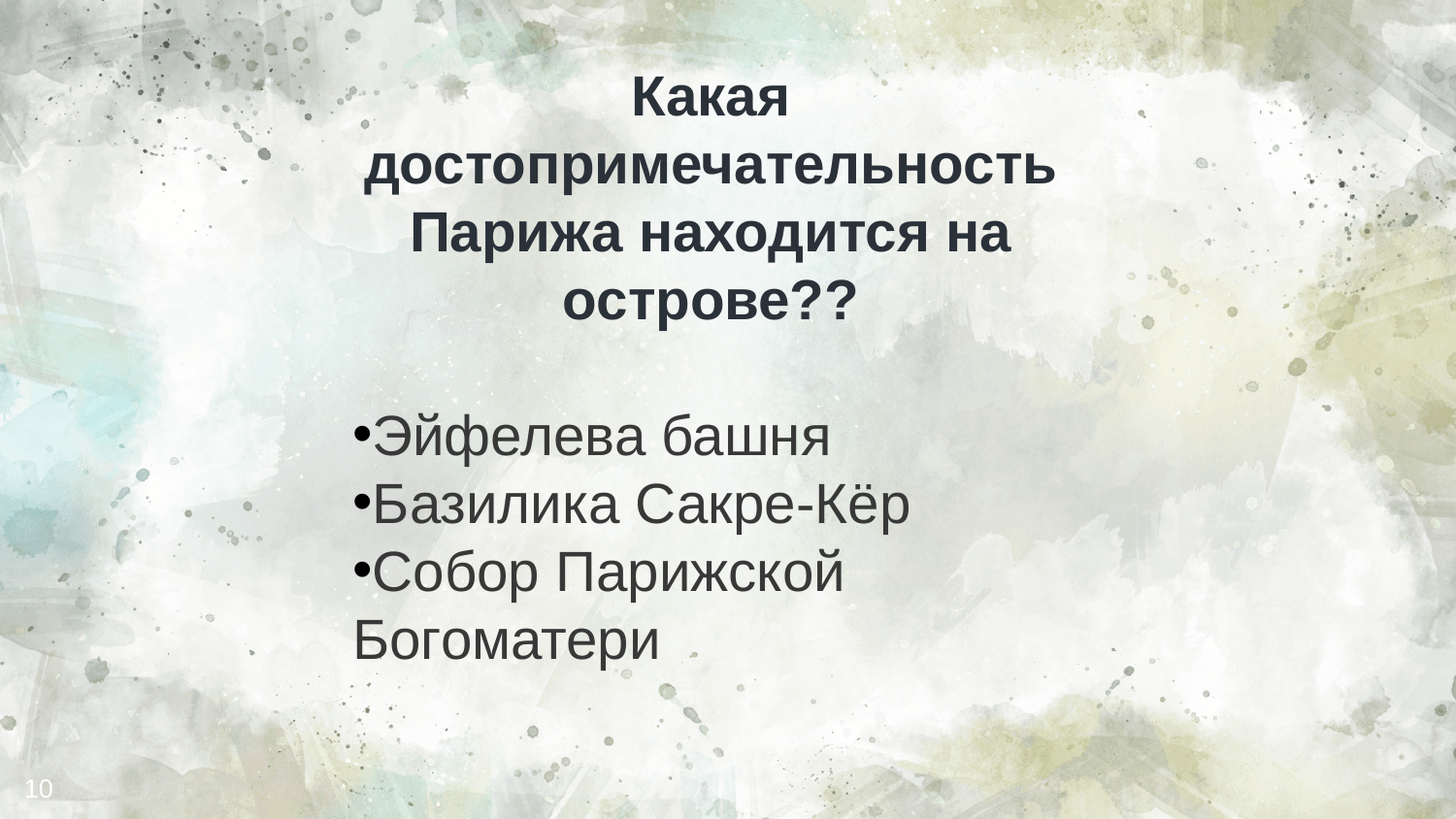

Какая достопримечательность Парижа находится на острове??

Эйфелева башня
Базилика Сакре-Кёр
Собор Парижской Богоматери
10